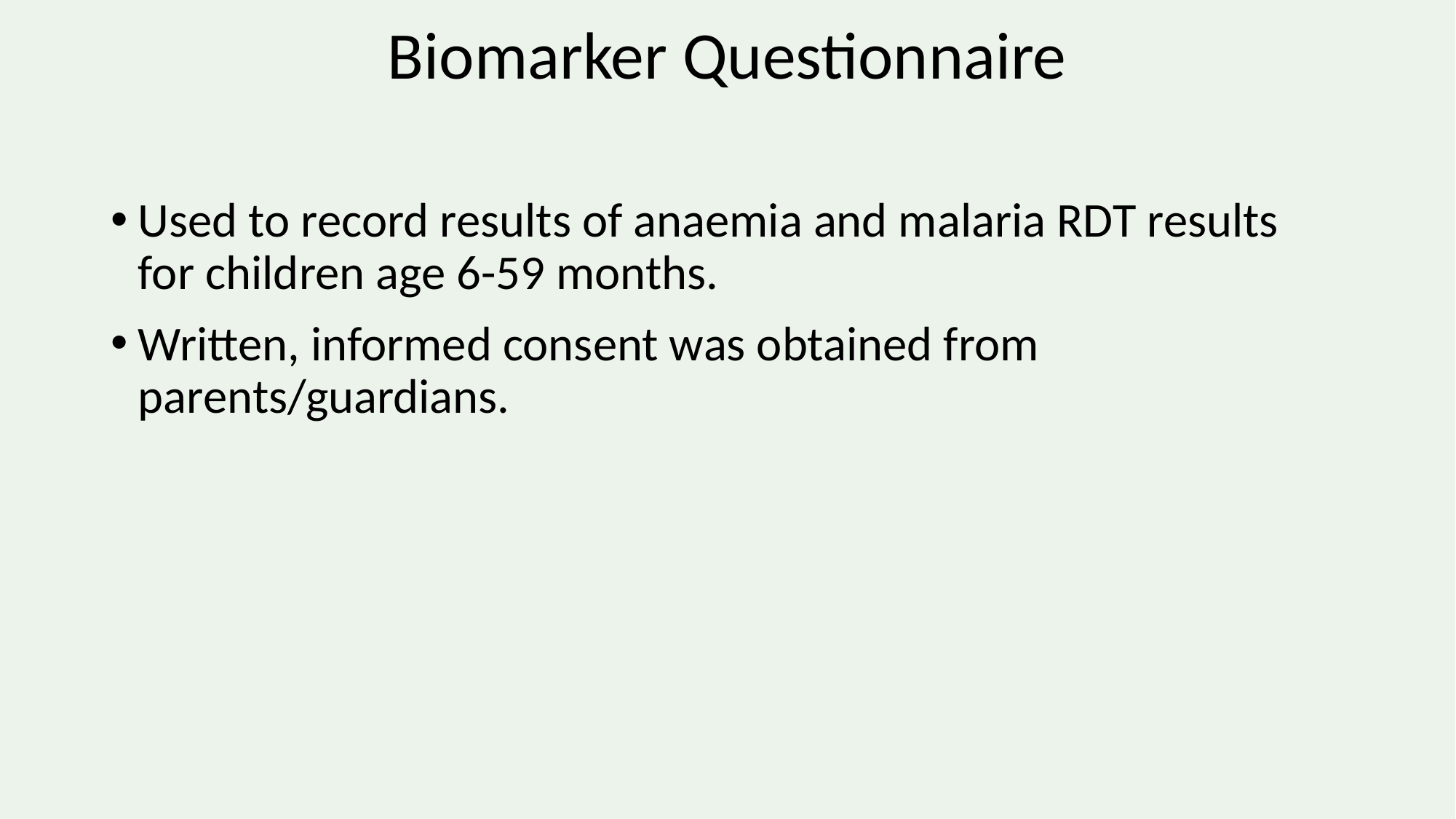

# Biomarker Questionnaire
Used to record results of anaemia and malaria RDT results for children age 6-59 months.
Written, informed consent was obtained from parents/guardians.